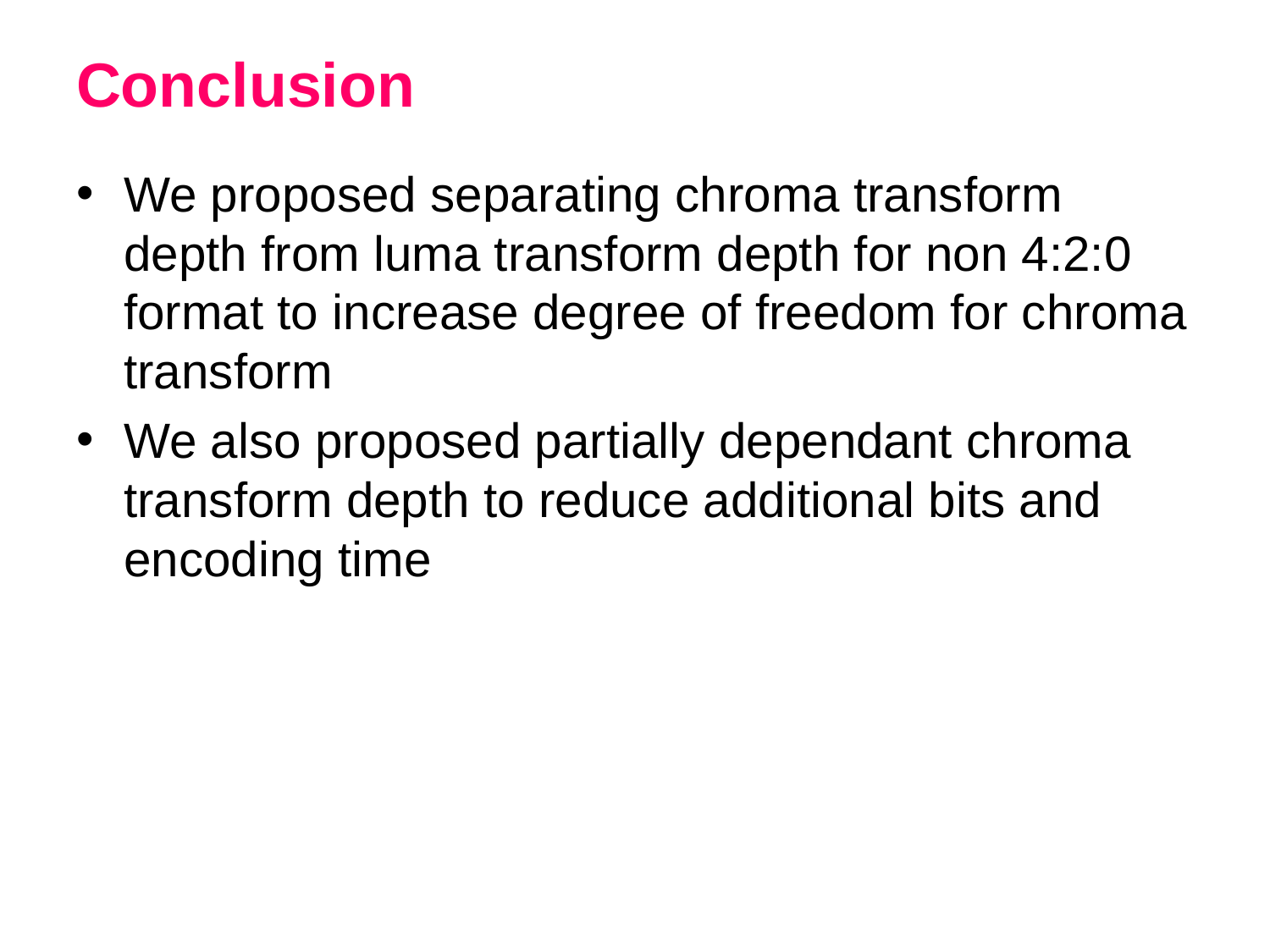

# Conclusion
We proposed separating chroma transform depth from luma transform depth for non 4:2:0 format to increase degree of freedom for chroma transform
We also proposed partially dependant chroma transform depth to reduce additional bits and encoding time